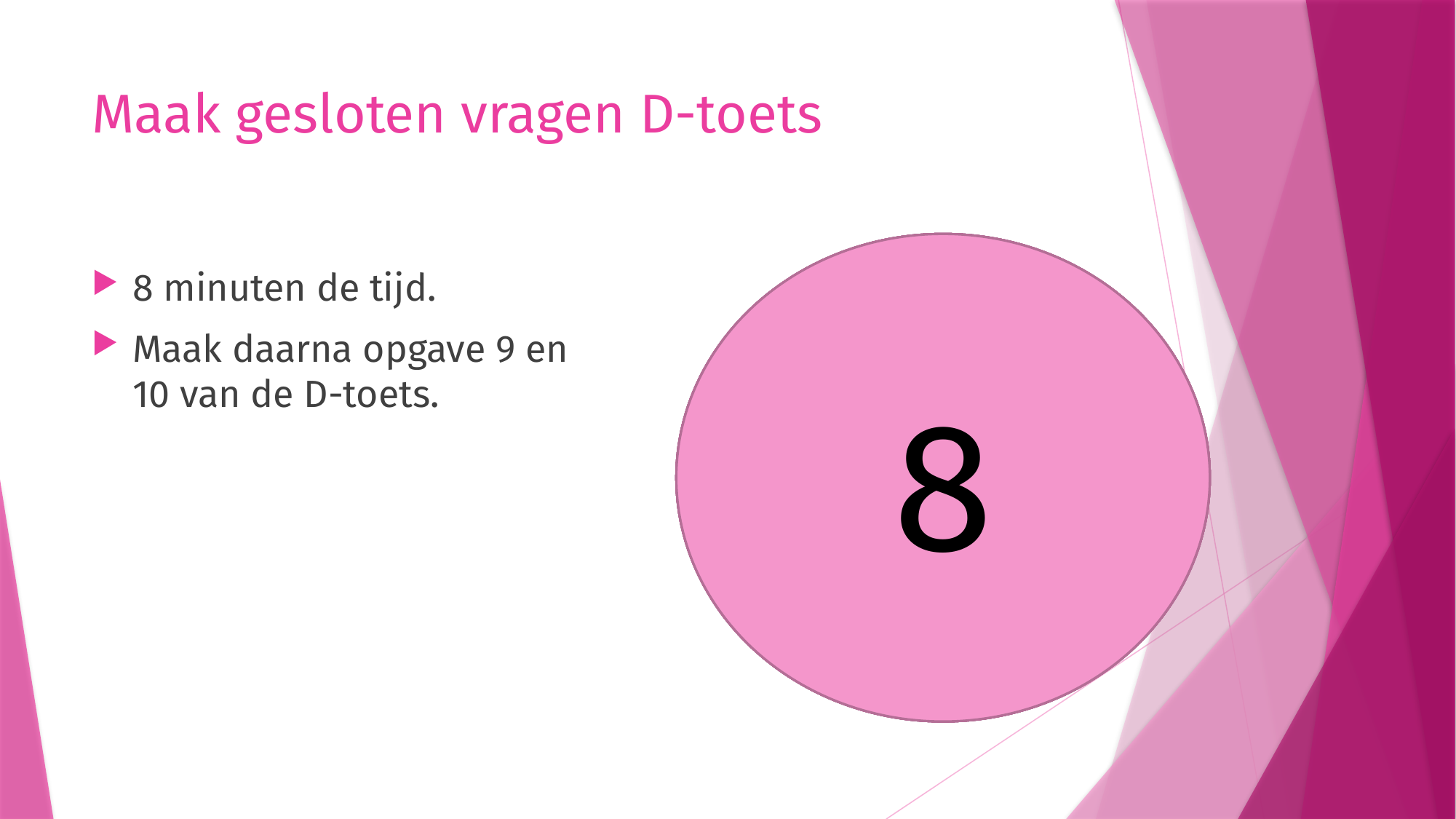

# Maak gesloten vragen D-toets
8
5
6
7
4
3
1
2
8 minuten de tijd.
Maak daarna opgave 9 en 10 van de D-toets.